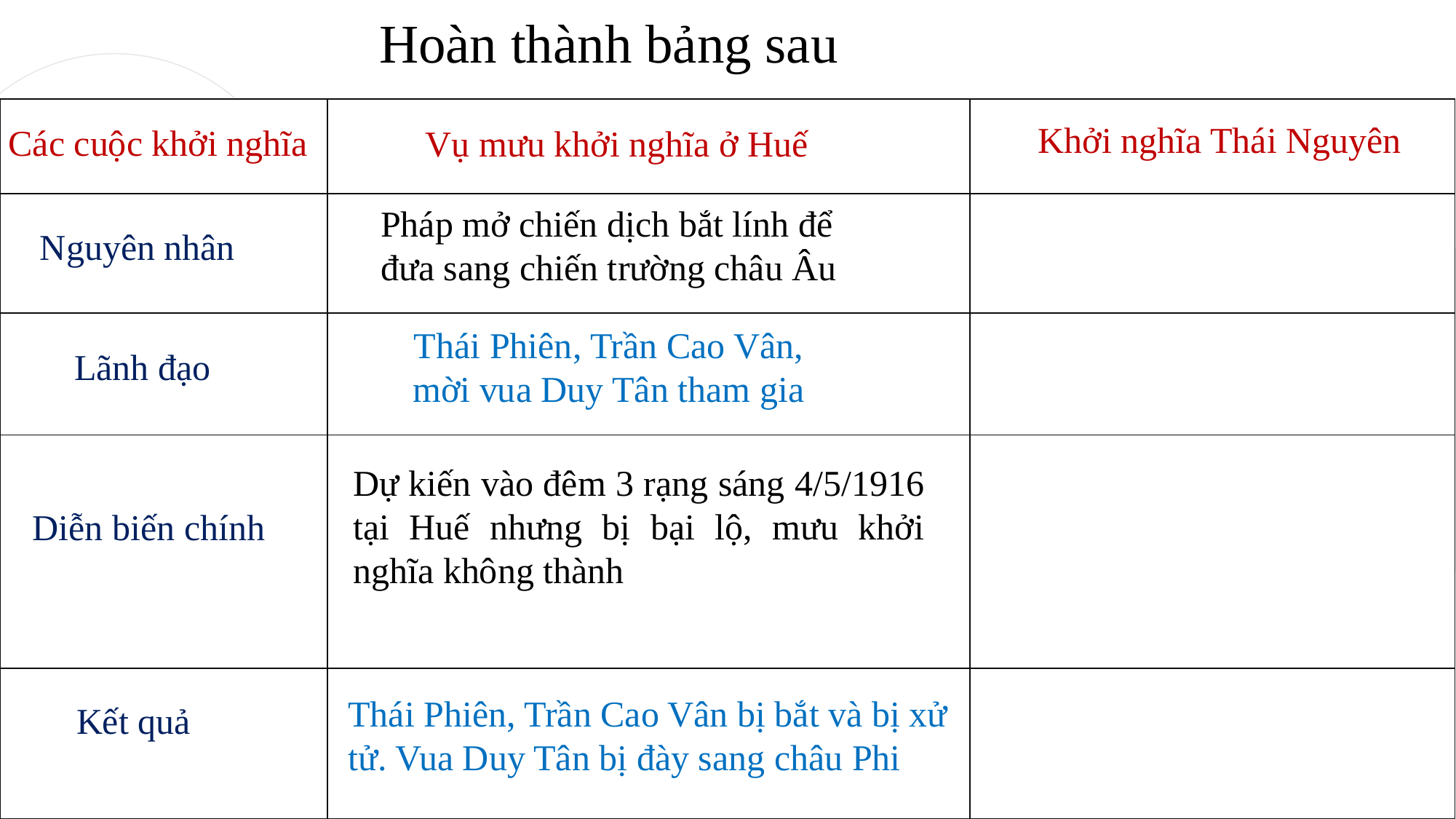

Hoàn thành bảng sau
|  |  |  |
| --- | --- | --- |
|  |  |  |
|  |  |  |
|  |  |  |
|  |  |  |
Khởi nghĩa Thái Nguyên
Các cuộc khởi nghĩa
Vụ mưu khởi nghĩa ở Huế
Pháp mở chiến dịch bắt lính để đưa sang chiến trường châu Âu
Nguyên nhân
Thái Phiên, Trần Cao Vân, mời vua Duy Tân tham gia
Lãnh đạo
Dự kiến vào đêm 3 rạng sáng 4/5/1916 tại Huế nhưng bị bại lộ, mưu khởi nghĩa không thành
Diễn biến chính
Thái Phiên, Trần Cao Vân bị bắt và bị xử tử. Vua Duy Tân bị đày sang châu Phi
Kết quả